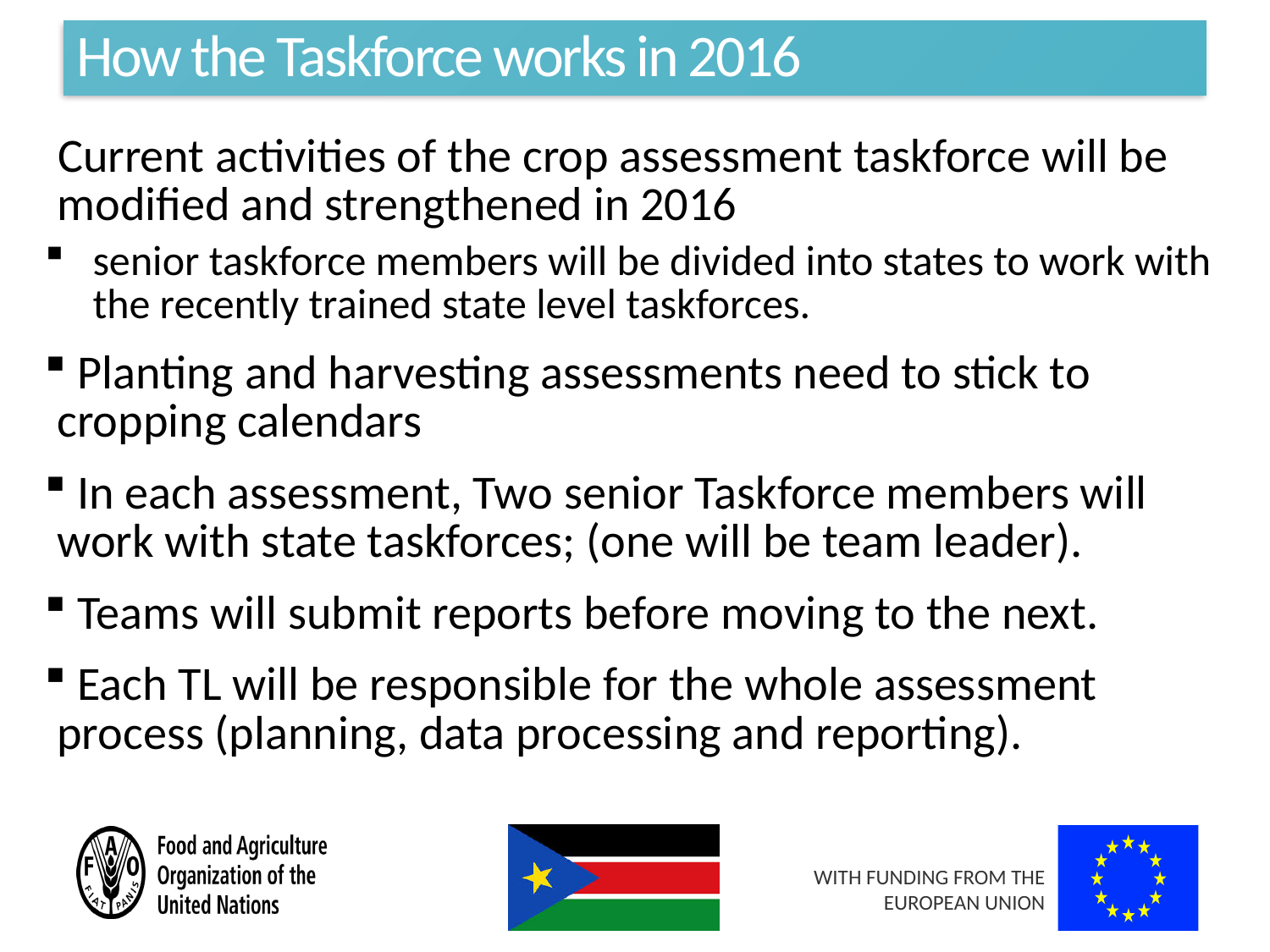

# How the Taskforce works in 2016
Current activities of the crop assessment taskforce will be modified and strengthened in 2016
senior taskforce members will be divided into states to work with the recently trained state level taskforces.
 Planting and harvesting assessments need to stick to cropping calendars
 In each assessment, Two senior Taskforce members will work with state taskforces; (one will be team leader).
 Teams will submit reports before moving to the next.
 Each TL will be responsible for the whole assessment process (planning, data processing and reporting).